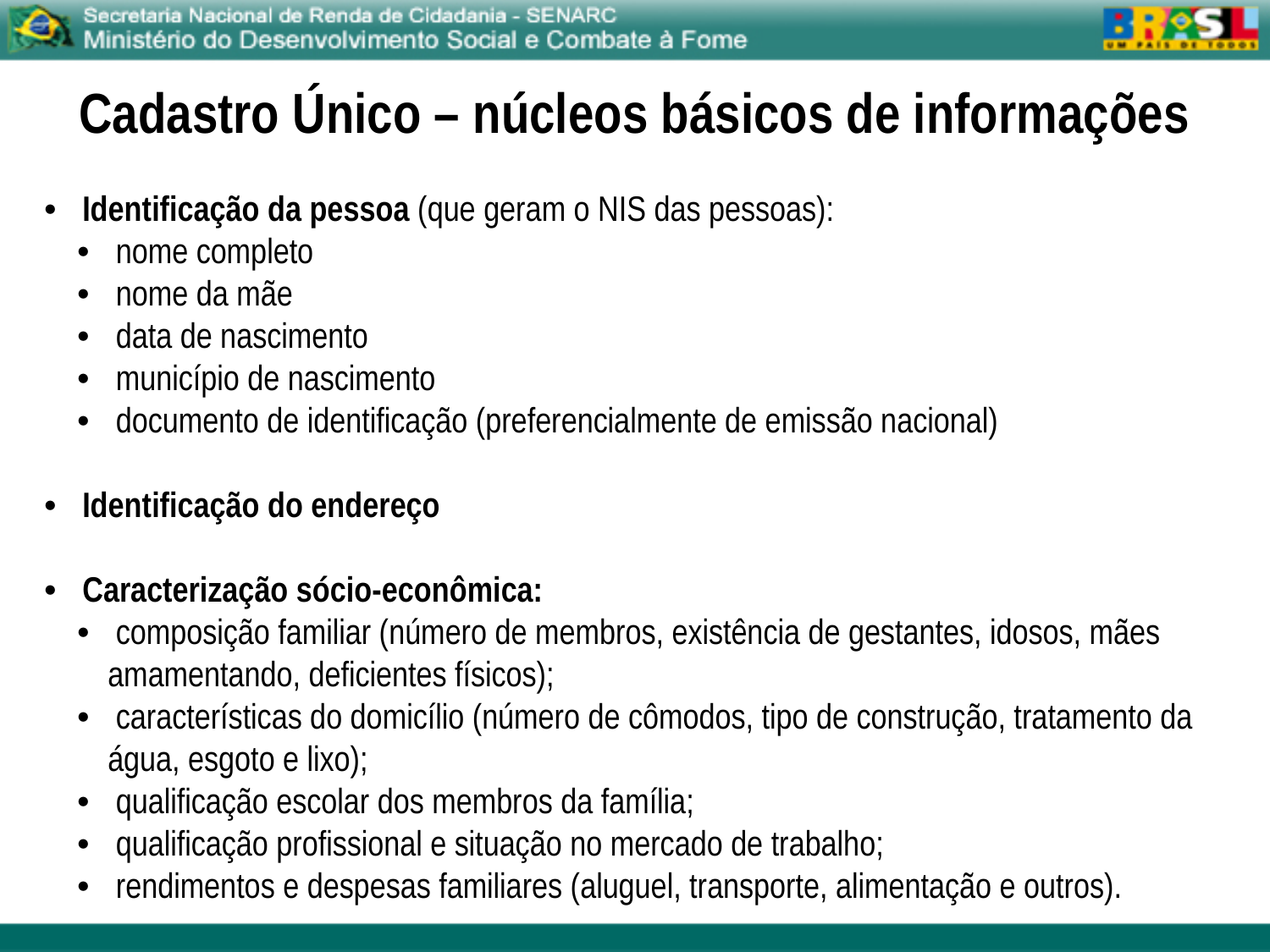

Cadastro Único – núcleos básicos de informações

 Identificação da pessoa (que geram o NIS das pessoas):
 nome completo
 nome da mãe
 data de nascimento
 município de nascimento
 documento de identificação (preferencialmente de emissão nacional)

 Identificação do endereço

 Caracterização sócio-econômica:
 composição familiar (número de membros, existência de gestantes, idosos, mães amamentando, deficientes físicos);
 características do domicílio (número de cômodos, tipo de construção, tratamento da água, esgoto e lixo);
 qualificação escolar dos membros da família;
 qualificação profissional e situação no mercado de trabalho;
 rendimentos e despesas familiares (aluguel, transporte, alimentação e outros).